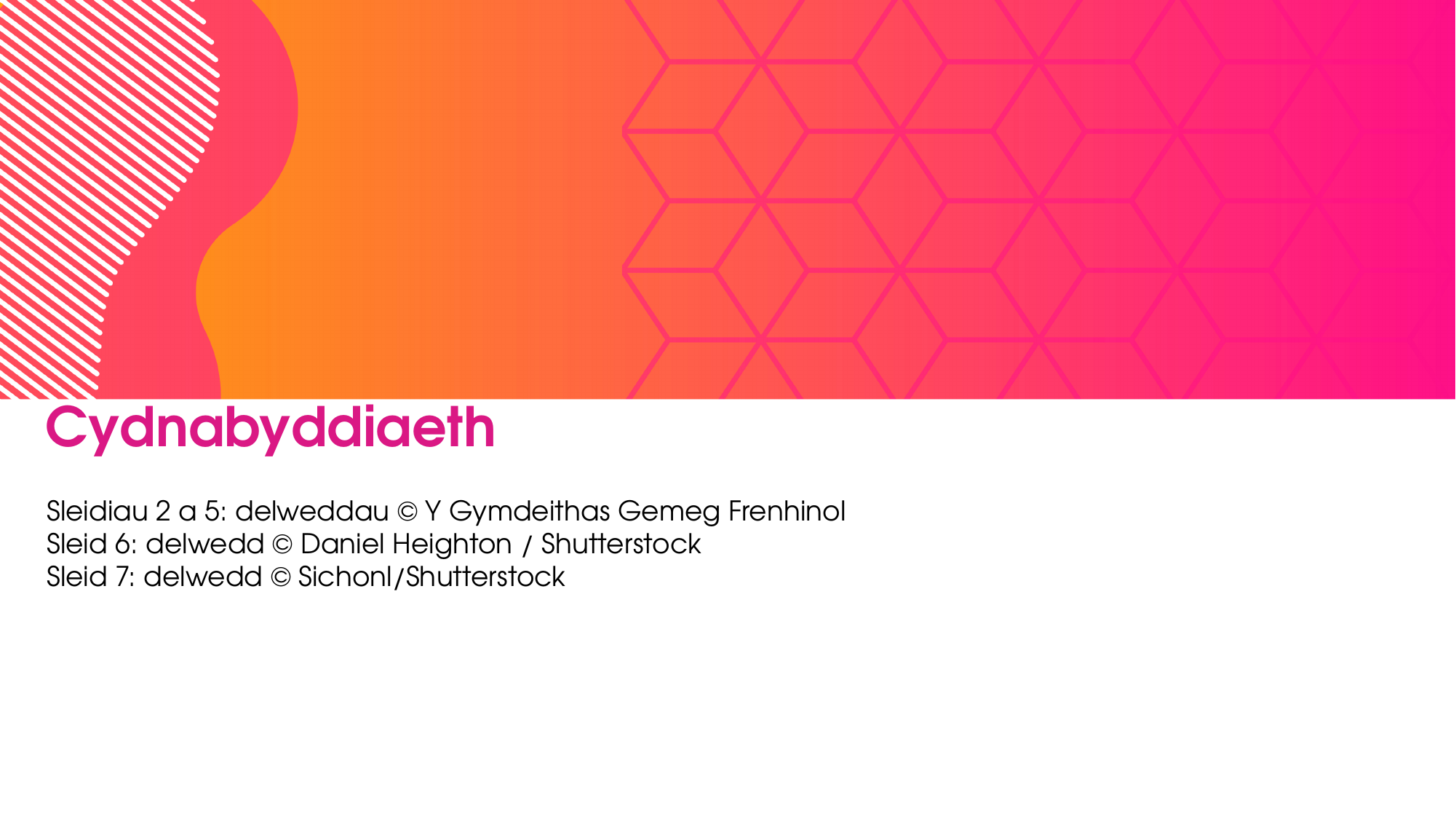

Cydnabyddiaeth

Sleidiau 2 a 5: delweddau © Y Gymdeithas Gemeg Frenhinol
Sleid 6: delwedd © Daniel Heighton / Shutterstock
Sleid 7: delwedd © Sichonl/Shutterstock